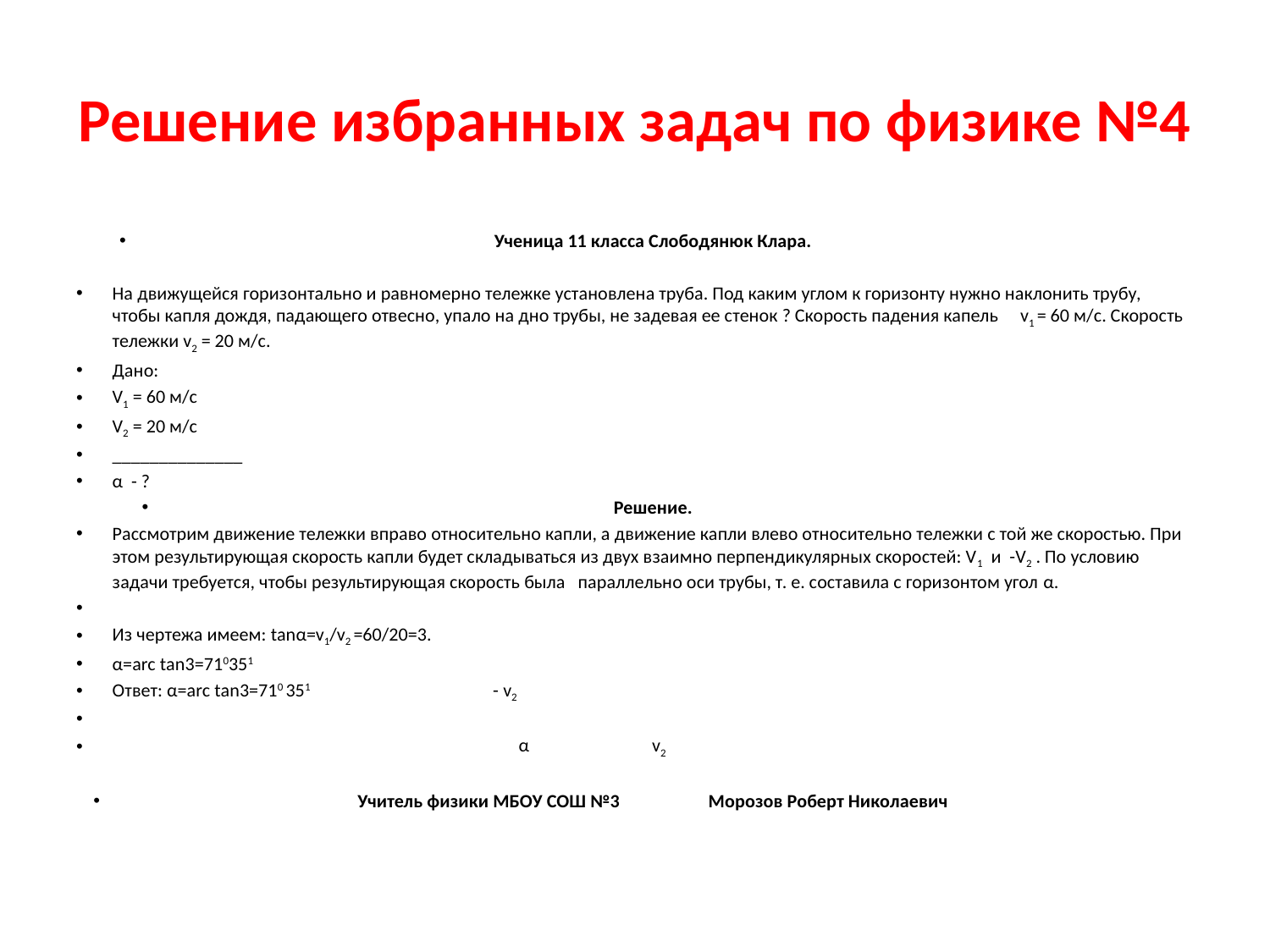

# Решение избранных задач по физике №4
Ученица 11 класса Слободянюк Клара.

На движущейся горизонтально и равномерно тележке установлена труба. Под каким углом к горизонту нужно наклонить трубу, чтобы капля дождя, падающего отвесно, упало на дно трубы, не задевая ее стенок ? Скорость падения капель     v1 = 60 м/c. Скорость тележки v2 = 20 м/с.
Дано:
V1 = 60 м/с
V2 = 20 м/с
______________
α  - ?
Решение.
Рассмотрим движение тележки вправо относительно капли, а движение капли влево относительно тележки с той же скоростью. При этом результирующая скорость капли будет складываться из двух взаимно перпендикулярных скоростей: V1  и  -V2 . По условию задачи требуется, чтобы результирующая скорость была   параллельно оси трубы, т. е. составила с горизонтом угол α.

Из чертежа имеем: tanα=v1/v2 =60/20=3.
α=arc tan3=710351
Ответ: α=arc tan3=710 351                                                - v2

                                                                                                α                             v2

Учитель физики МБОУ СОШ №3                     Морозов Роберт Николаевич